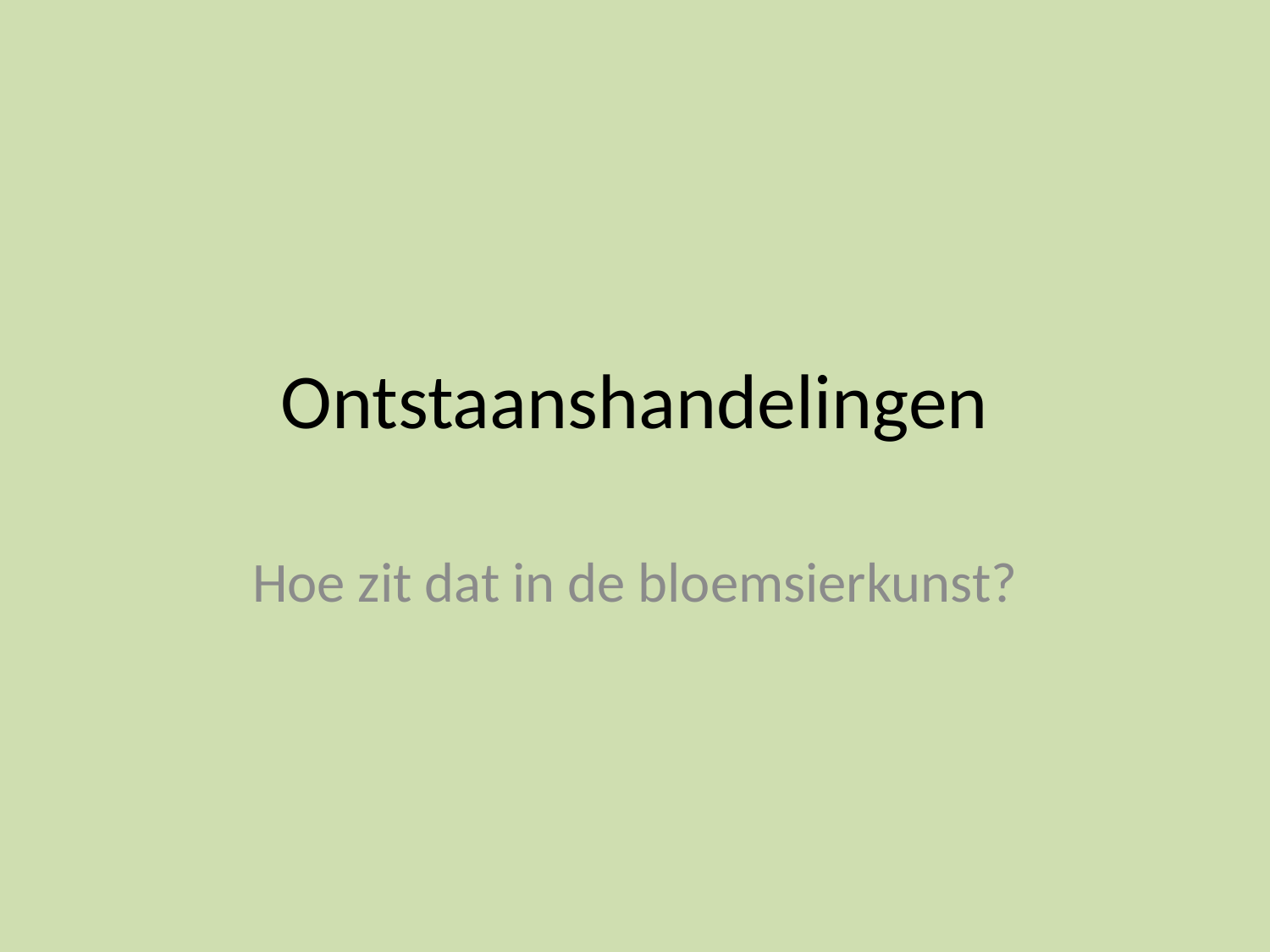

# Ontstaanshandelingen
Hoe zit dat in de bloemsierkunst?